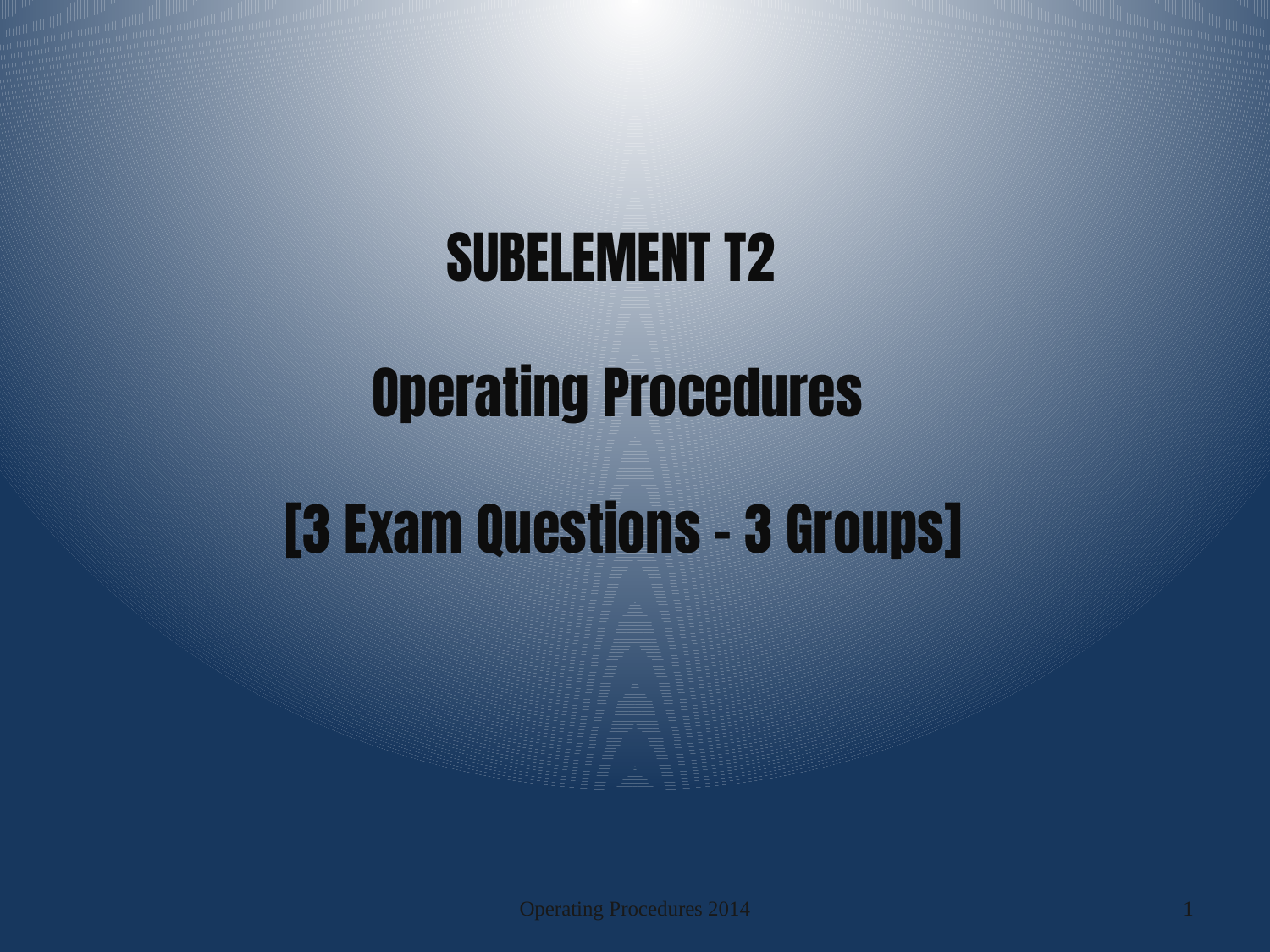

# SUBELEMENT T2 Operating Procedures [3 Exam Questions - 3 Groups]
Operating Procedures 2014
1